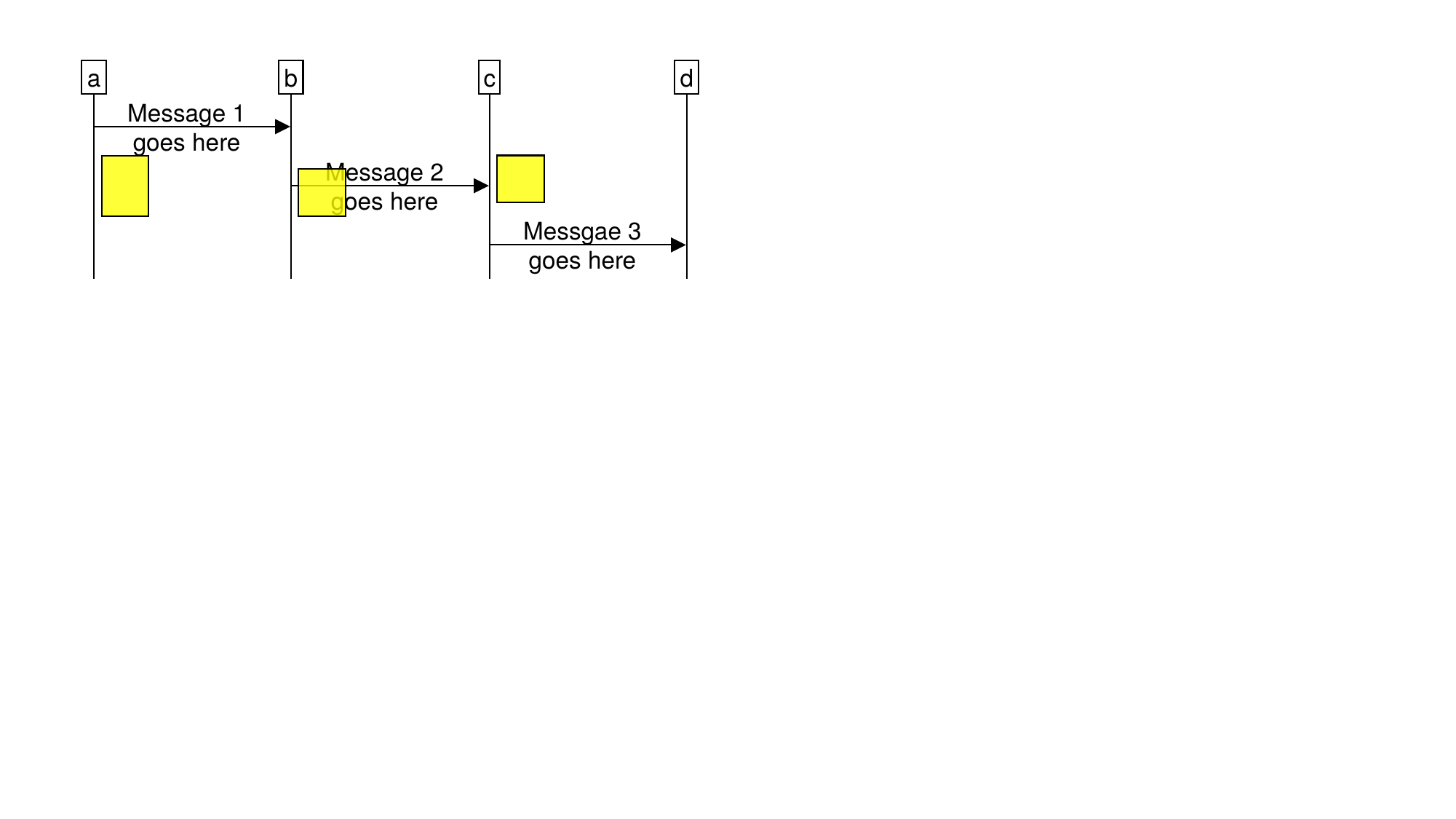

a
b
c
d
Message 1
goes here

Message 2
goes here

Messgae 3
goes here